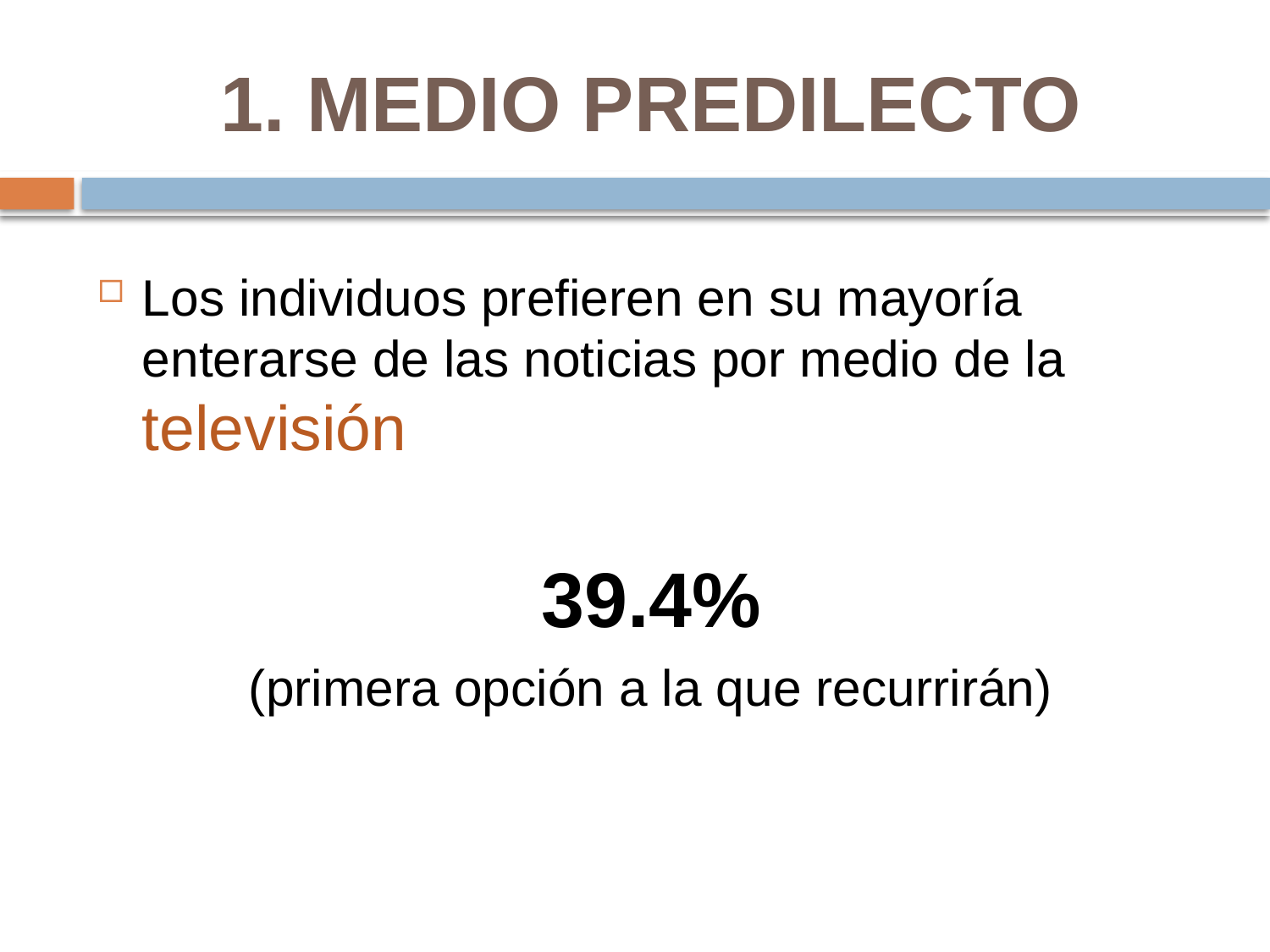

# 1. MEDIO PREDILECTO
Los individuos prefieren en su mayoría enterarse de las noticias por medio de la televisión

39.4%
(primera opción a la que recurrirán)